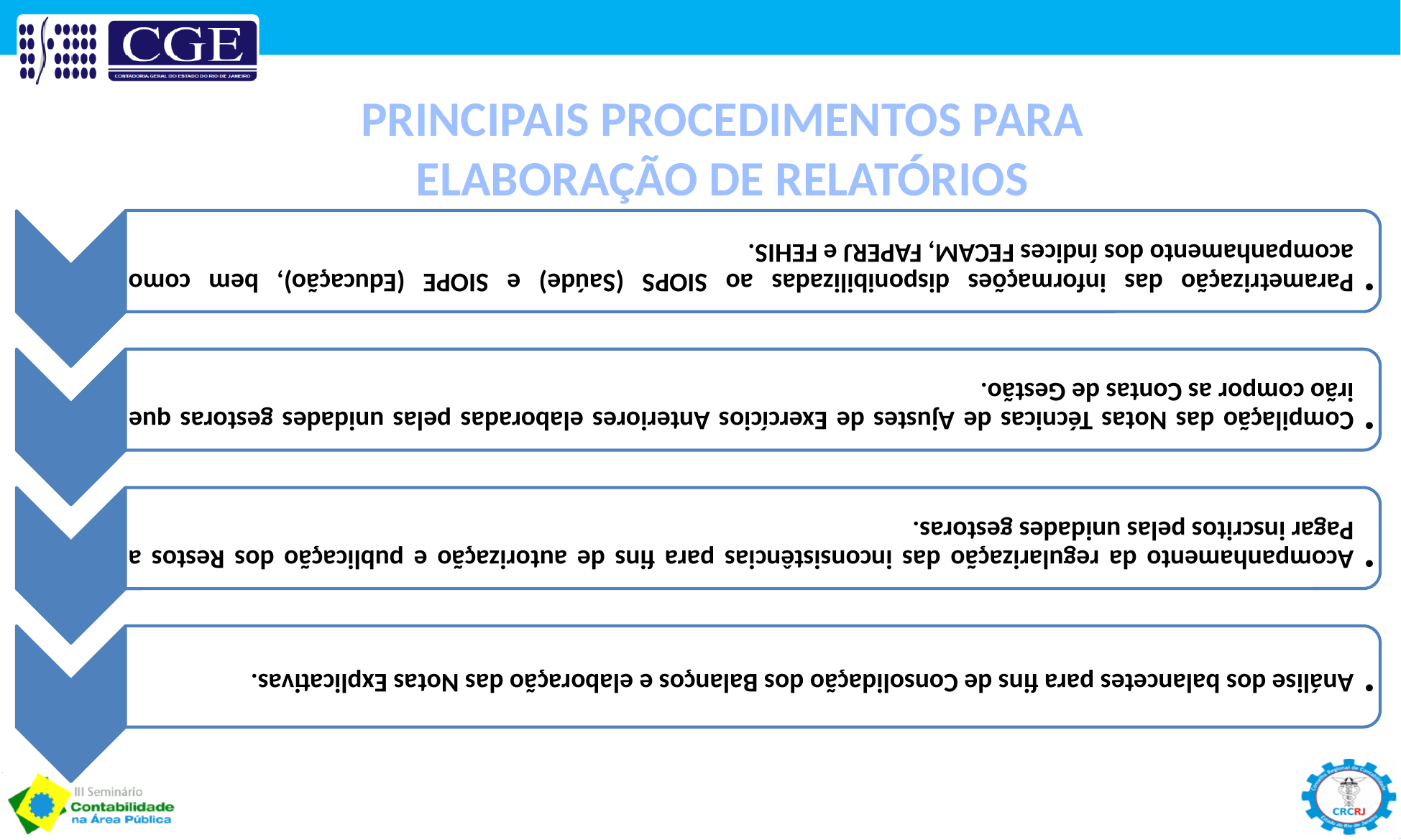

PRINCIPAIS PROCEDIMENTOS PARA ELABORAÇÃO DE RELATÓRIOS

Parametrização das informações disponibilizadas ao SIOPS (Saúde) e SIOPE (Educação), bem como acompanhamento dos índices FECAM, FAPERJ e FEHIS.

Compilação das Notas Técnicas de Ajustes de Exercícios Anteriores elaboradas pelas unidades gestoras que irão compor as Contas de Gestão.

Acompanhamento da regularização das inconsistências para fins de autorização e publicação dos Restos a Pagar inscritos pelas unidades gestoras.

Análise dos balancetes para fins de Consolidação dos Balanços e elaboração das Notas Explicativas.